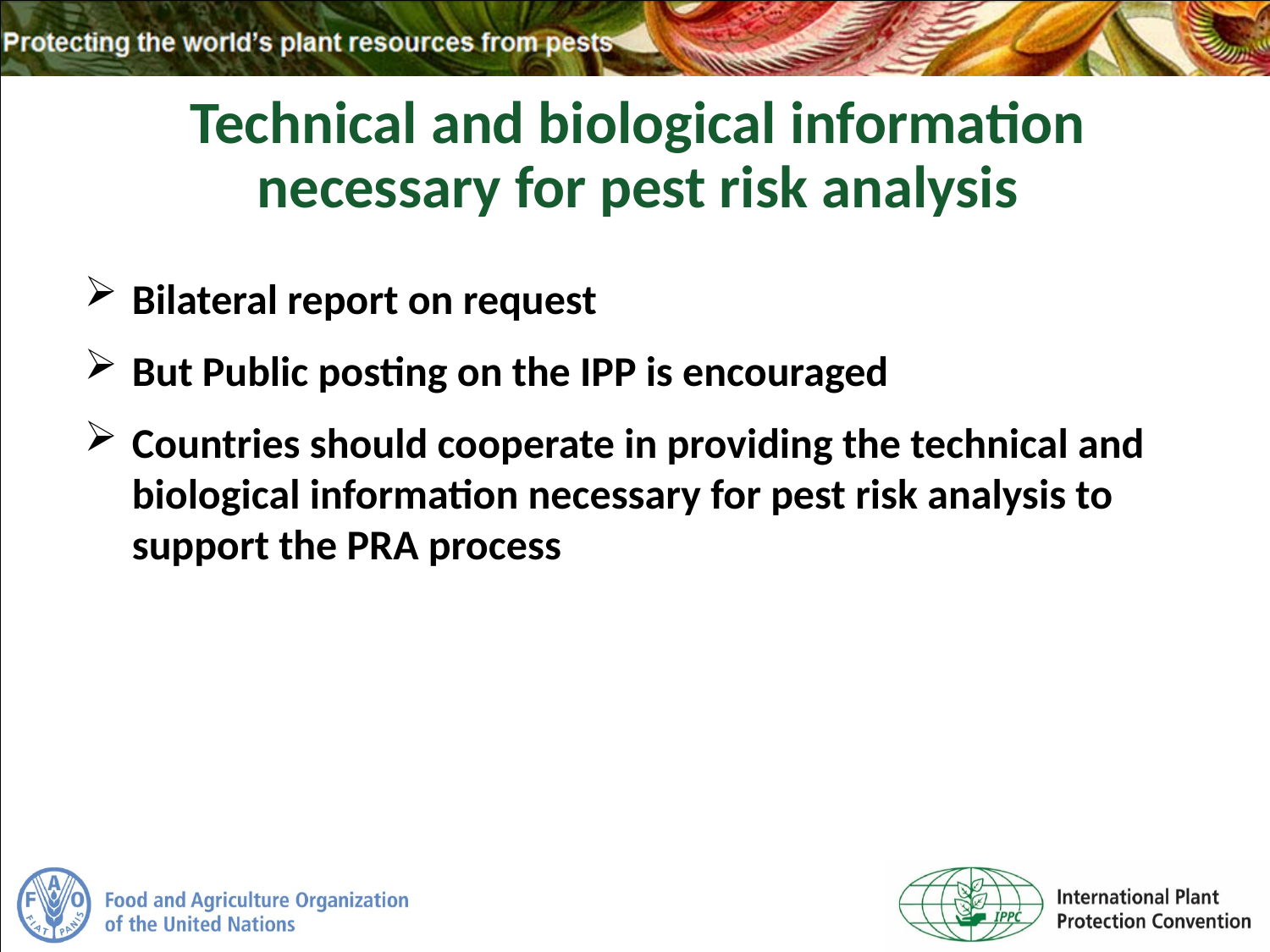

Technical and biological information necessary for pest risk analysis

Bilateral report on request
But Public posting on the IPP is encouraged
Countries should cooperate in providing the technical and biological information necessary for pest risk analysis to support the PRA process